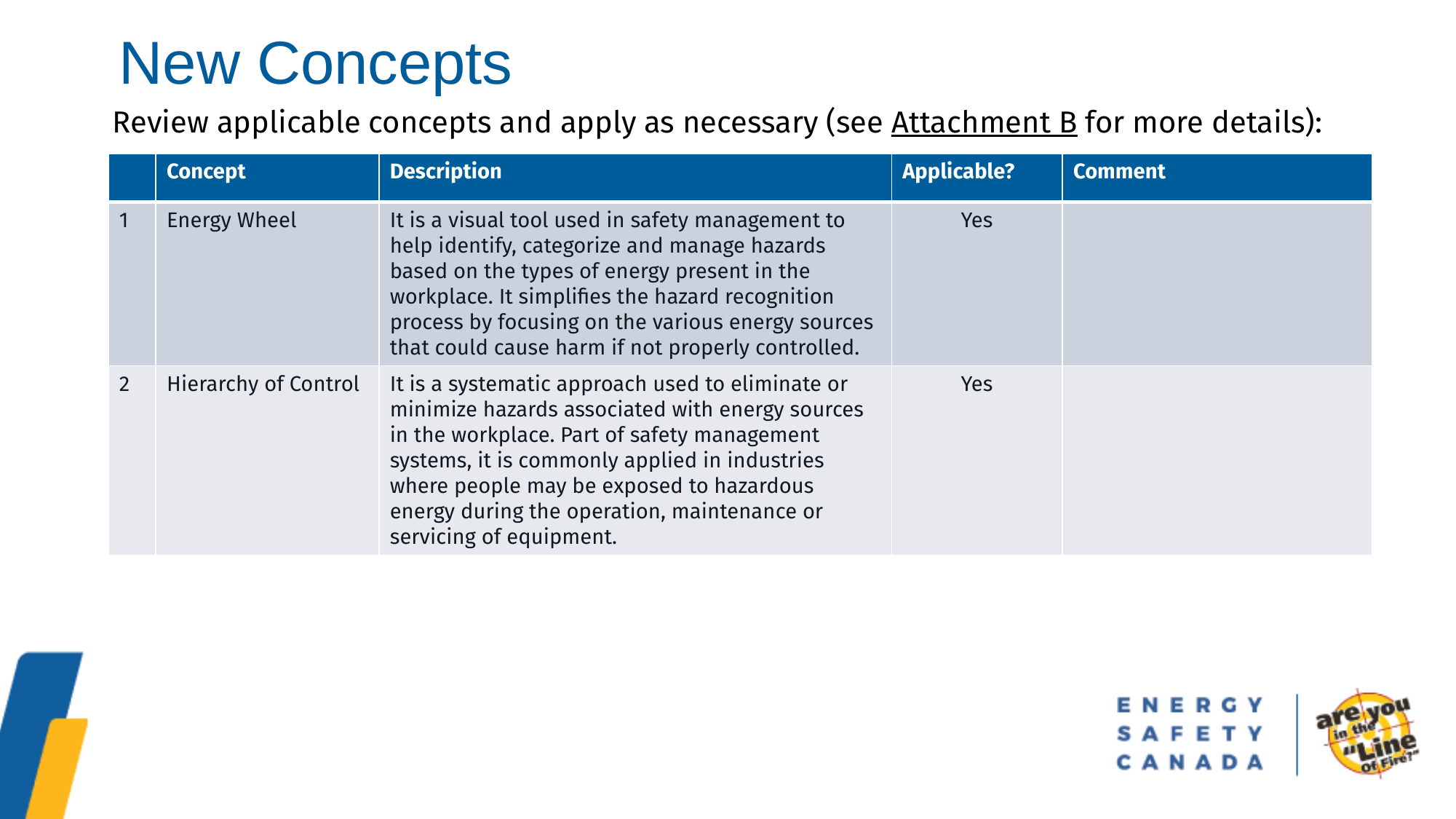

New Concepts
Review applicable concepts and apply as necessary (see Attachment B for more details):
|  | Concept | Description | Applicable? | Comment |
| --- | --- | --- | --- | --- |
| 1 | Energy Wheel | It is a visual tool used in safety management to help identify, categorize and manage hazards based on the types of energy present in the workplace. It simplifies the hazard recognition process by focusing on the various energy sources that could cause harm if not properly controlled. | Yes |  |
| 2 | Hierarchy of Control | It is a systematic approach used to eliminate or minimize hazards associated with energy sources in the workplace. Part of safety management systems, it is commonly applied in industries where people may be exposed to hazardous energy during the operation, maintenance or servicing of equipment. | Yes |  |